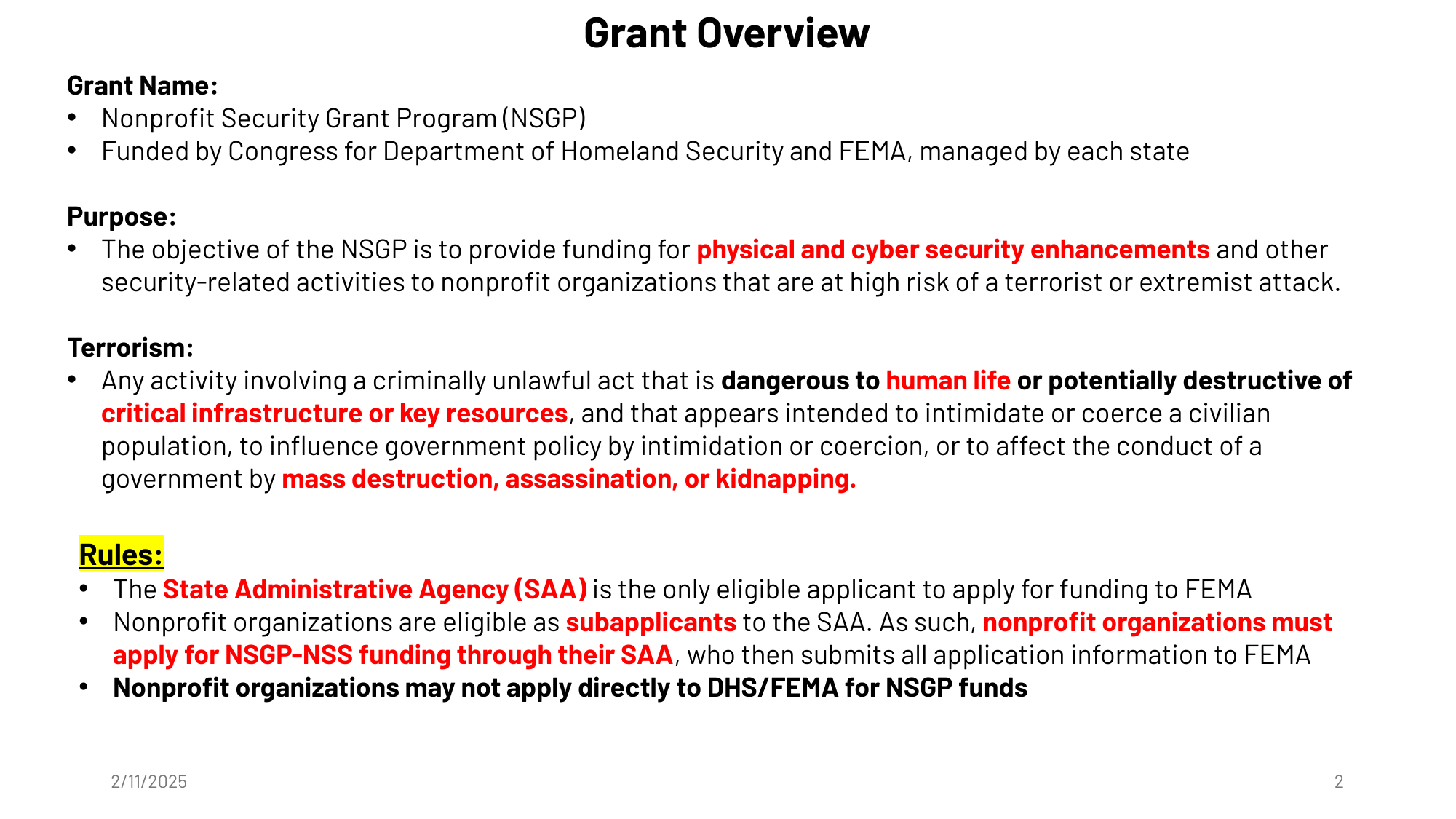

Grant Overview
Grant Name:
Nonprofit Security Grant Program (NSGP)
Funded by Congress for Department of Homeland Security and FEMA, managed by each state

Purpose:
The objective of the NSGP is to provide funding for physical and cyber security enhancements and other security-related activities to nonprofit organizations that are at high risk of a terrorist or extremist attack.

Terrorism:
Any activity involving a criminally unlawful act that is dangerous to human life or potentially destructive of critical infrastructure or key resources, and that appears intended to intimidate or coerce a civilian population, to influence government policy by intimidation or coercion, or to affect the conduct of a government by mass destruction, assassination, or kidnapping.
Rules:
The State Administrative Agency (SAA) is the only eligible applicant to apply for funding to FEMA
Nonprofit organizations are eligible as subapplicants to the SAA. As such, nonprofit organizations must apply for NSGP-NSS funding through their SAA, who then submits all application information to FEMA
Nonprofit organizations may not apply directly to DHS/FEMA for NSGP funds
2/11/2025
2